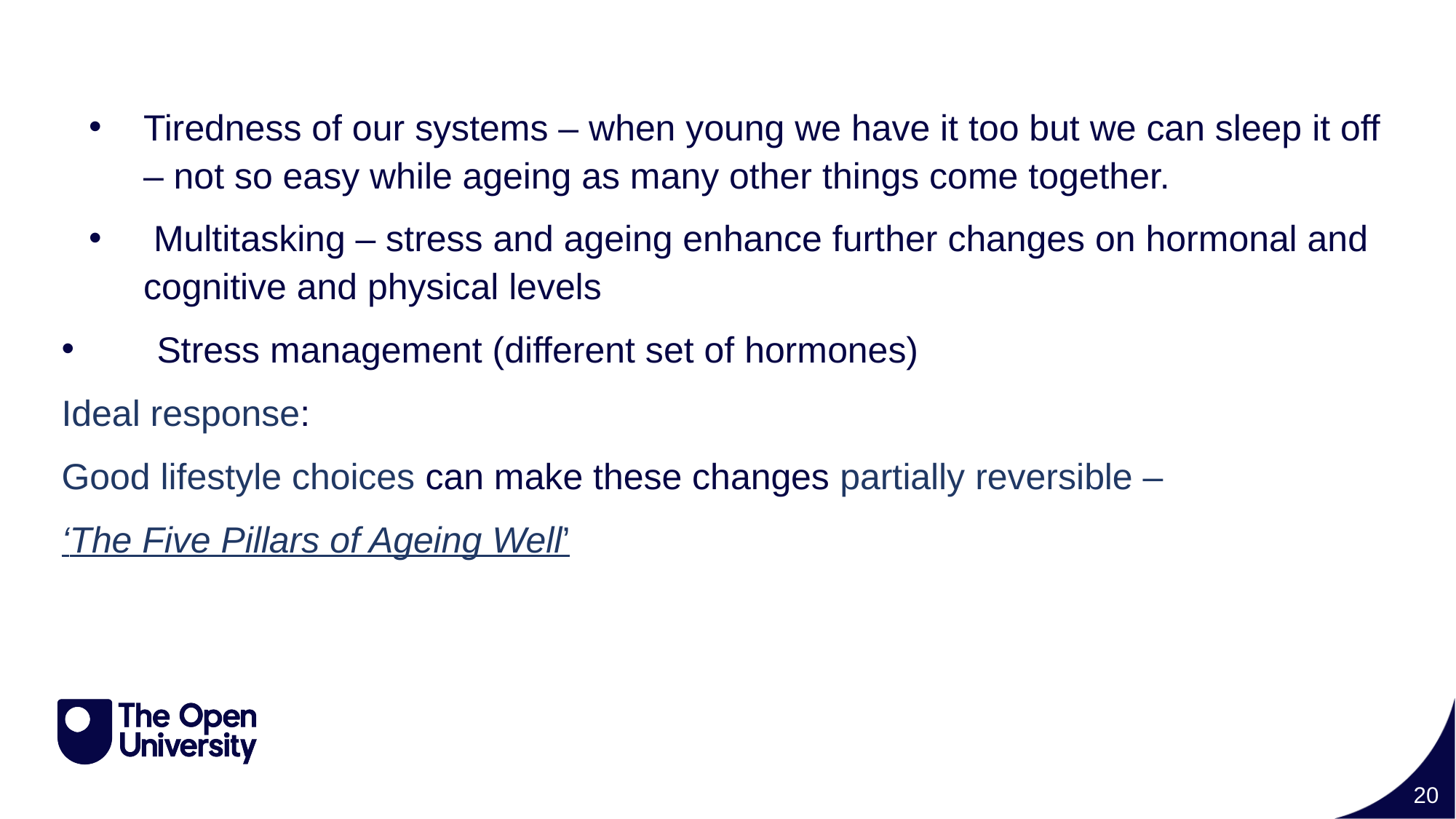

Tiredness of our systems – when young we have it too but we can sleep it off – not so easy while ageing as many other things come together.
 Multitasking – stress and ageing enhance further changes on hormonal and cognitive and physical levels
    Stress management (different set of hormones)
Ideal response:
Good lifestyle choices can make these changes partially reversible –
‘The Five Pillars of Ageing Well’